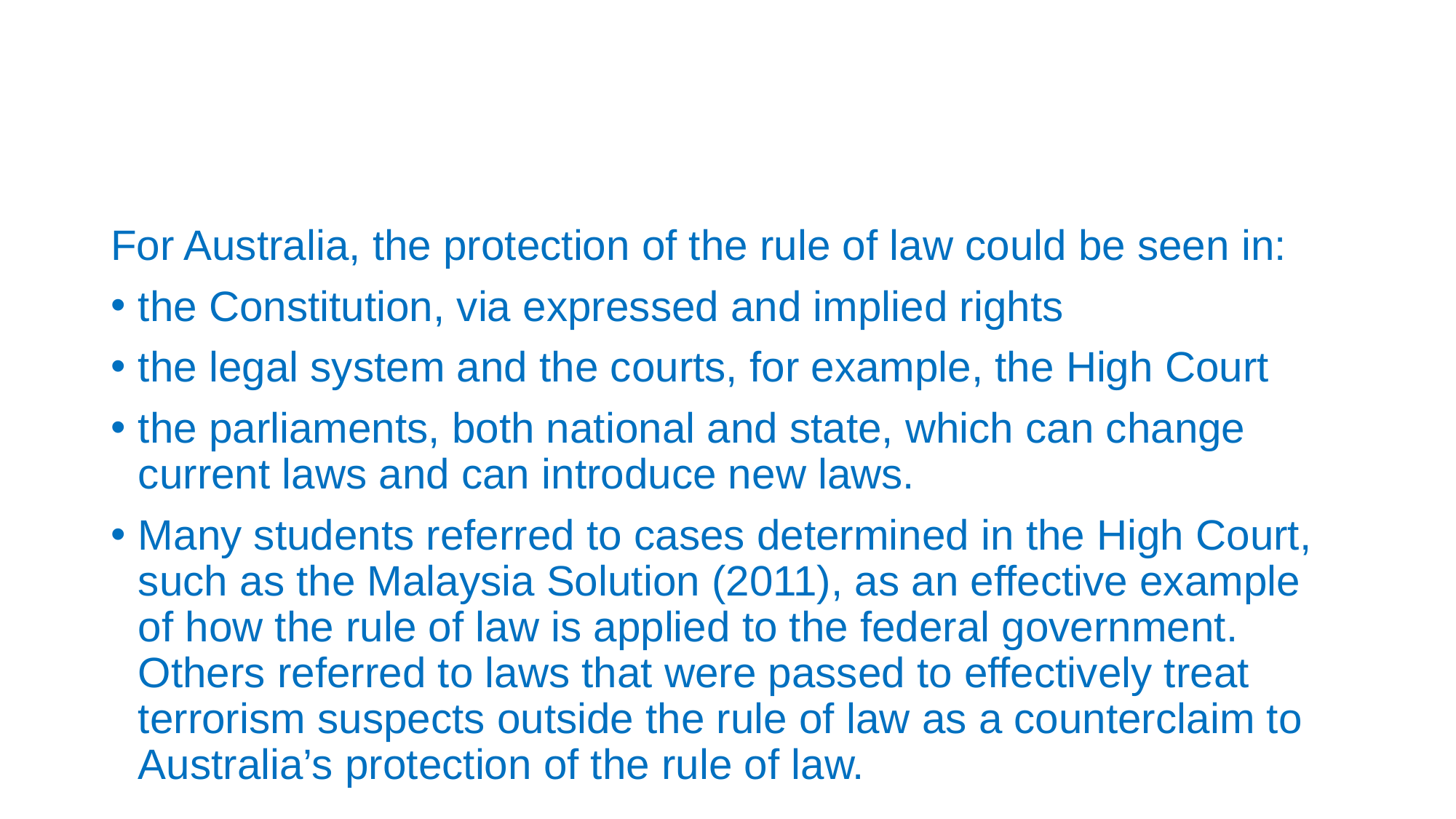

#
For Australia, the protection of the rule of law could be seen in:
the Constitution, via expressed and implied rights
the legal system and the courts, for example, the High Court
the parliaments, both national and state, which can change current laws and can introduce new laws.
Many students referred to cases determined in the High Court, such as the Malaysia Solution (2011), as an effective example of how the rule of law is applied to the federal government. Others referred to laws that were passed to effectively treat terrorism suspects outside the rule of law as a counterclaim to Australia’s protection of the rule of law.